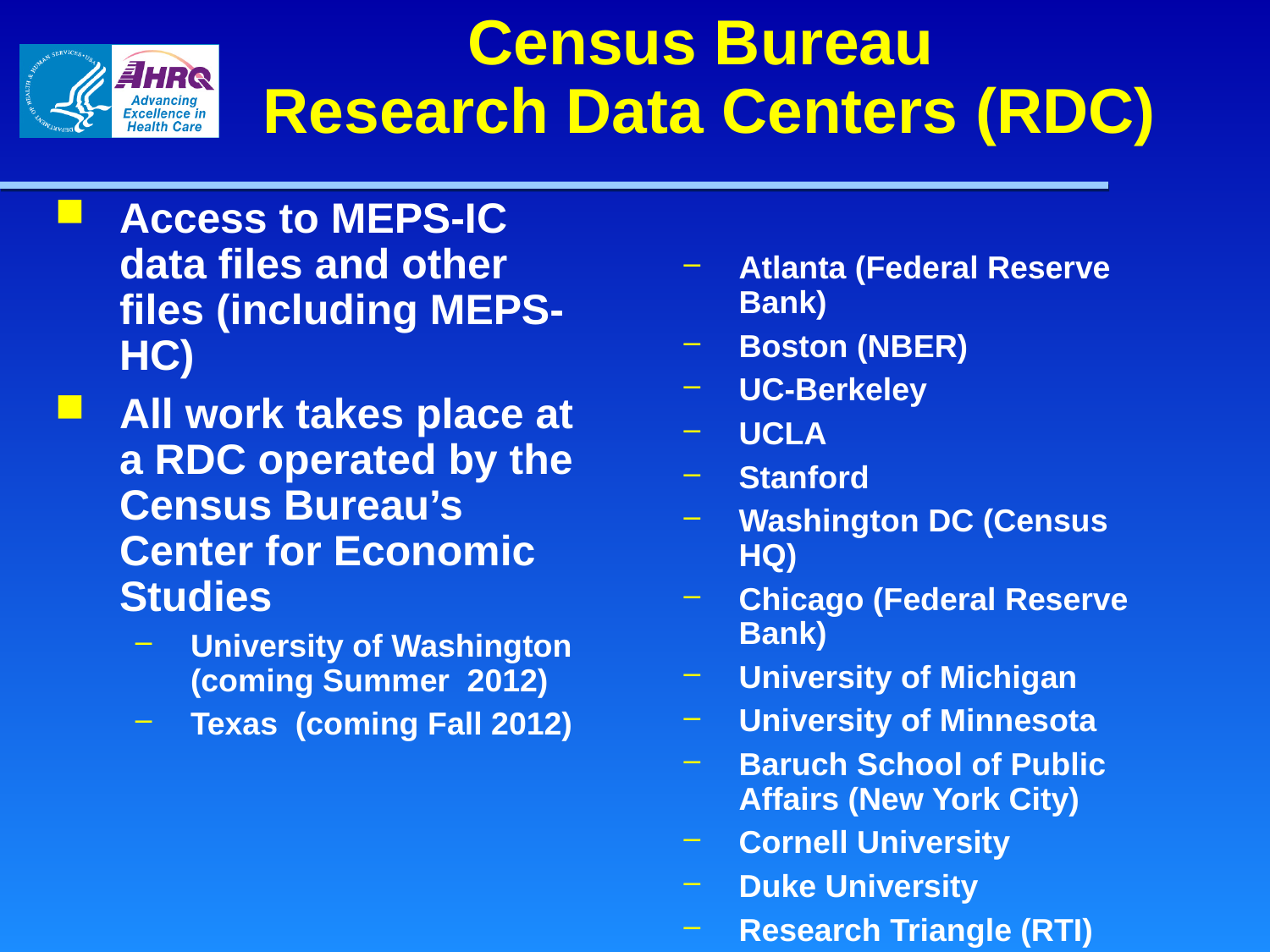

# Census Bureau Research Data Centers (RDC)
Access to MEPS-IC data files and other files (including MEPS-HC)
All work takes place at a RDC operated by the Census Bureau’s Center for Economic Studies
University of Washington (coming Summer  2012)
Texas  (coming Fall 2012)

Atlanta (Federal Reserve Bank)
Boston (NBER)
UC-Berkeley
UCLA
Stanford
Washington DC (Census HQ)
Chicago (Federal Reserve Bank)
University of Michigan
University of Minnesota
Baruch School of Public Affairs (New York City)
Cornell University
Duke University
Research Triangle (RTI)